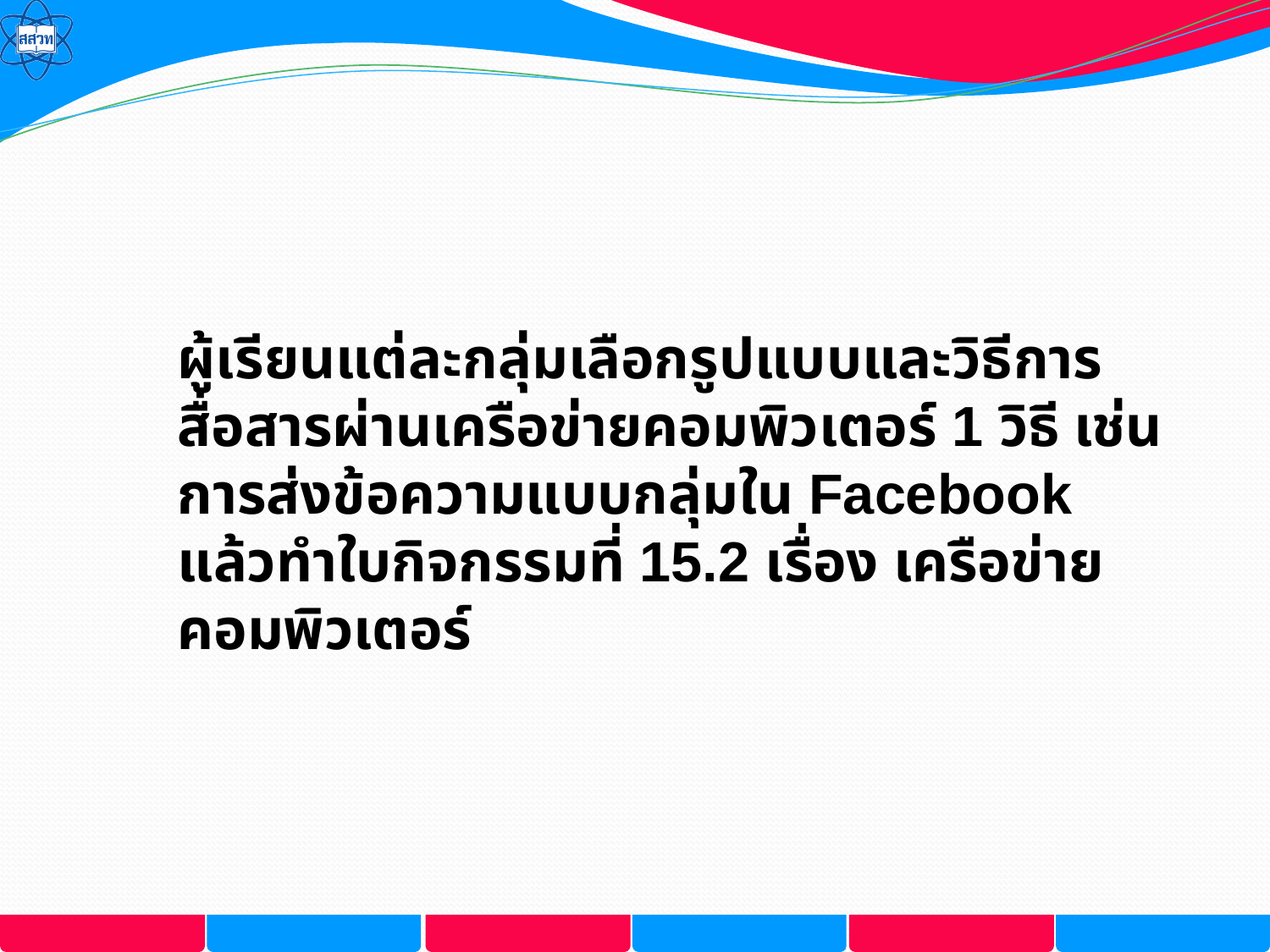

ผู้เรียนแต่ละกลุ่มเลือกรูปแบบและวิธีการสื่อสารผ่านเครือข่ายคอมพิวเตอร์ 1 วิธี เช่น การส่งข้อความแบบกลุ่มใน Facebook แล้วทำใบกิจกรรมที่ 15.2 เรื่อง เครือข่ายคอมพิวเตอร์